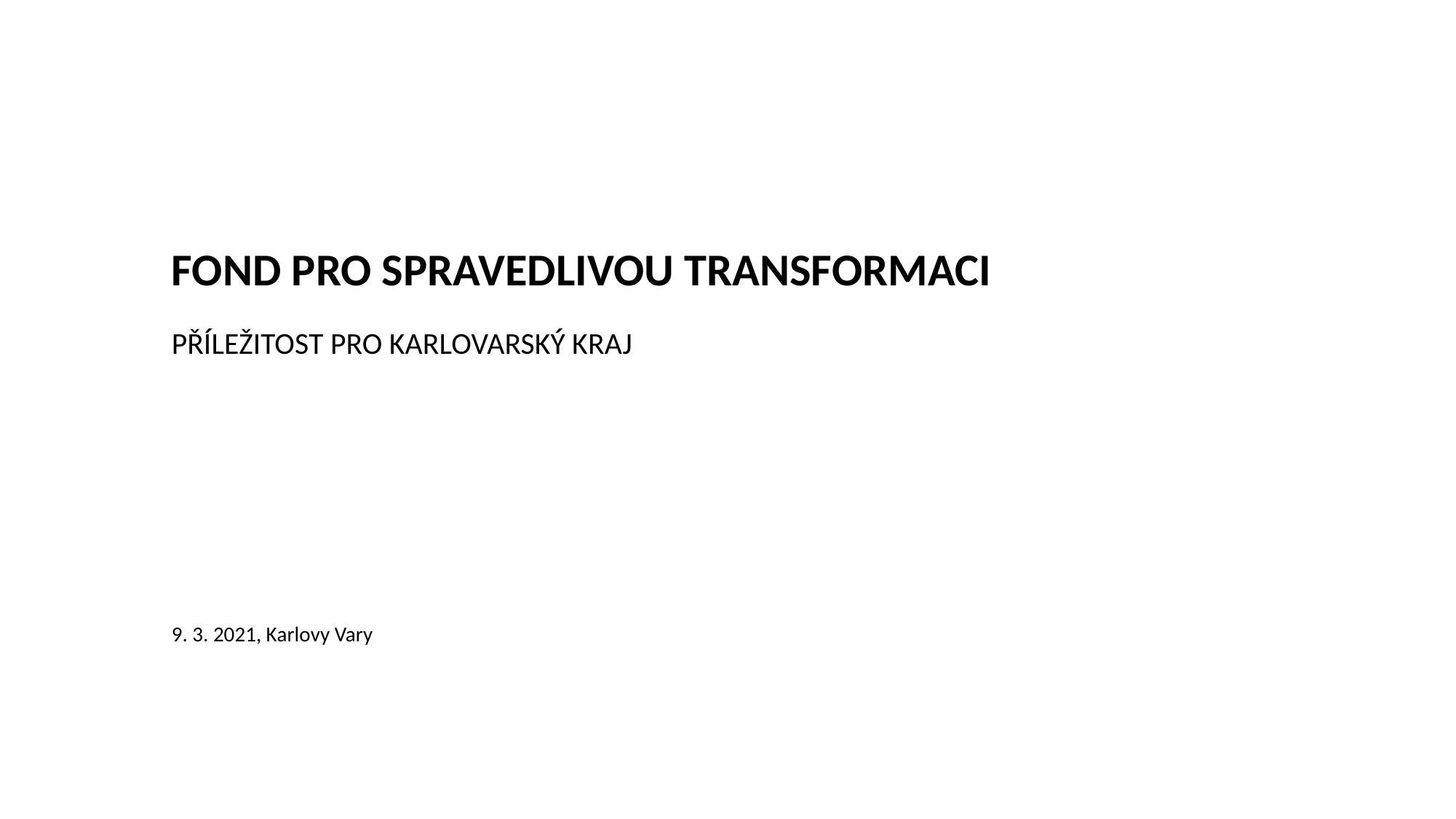

# Fond pro spravedlivou transformaci
Příležitost pro karlovarský kraj

9. 3. 2021, Karlovy Vary